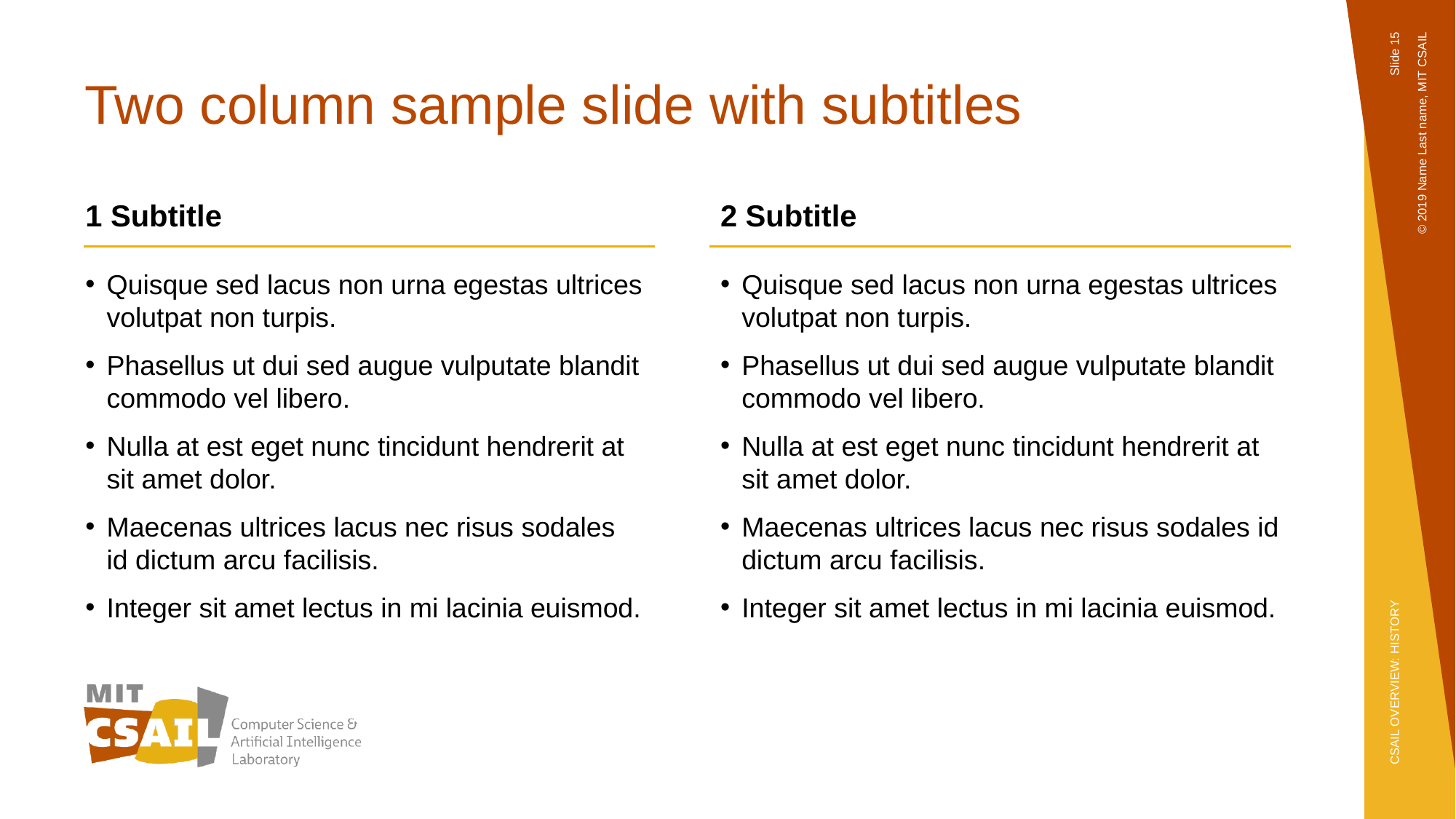

# Two column sample slide with subtitles
Slide 15
© 2019 Name Last name, MIT CSAIL
1 Subtitle
2 Subtitle
Quisque sed lacus non urna egestas ultrices volutpat non turpis.
Phasellus ut dui sed augue vulputate blandit commodo vel libero.
Nulla at est eget nunc tincidunt hendrerit at sit amet dolor.
Maecenas ultrices lacus nec risus sodales id dictum arcu facilisis.
Integer sit amet lectus in mi lacinia euismod.
Quisque sed lacus non urna egestas ultrices volutpat non turpis.
Phasellus ut dui sed augue vulputate blandit commodo vel libero.
Nulla at est eget nunc tincidunt hendrerit at sit amet dolor.
Maecenas ultrices lacus nec risus sodales id dictum arcu facilisis.
Integer sit amet lectus in mi lacinia euismod.
CSAIL OVERVIEW: HISTORY